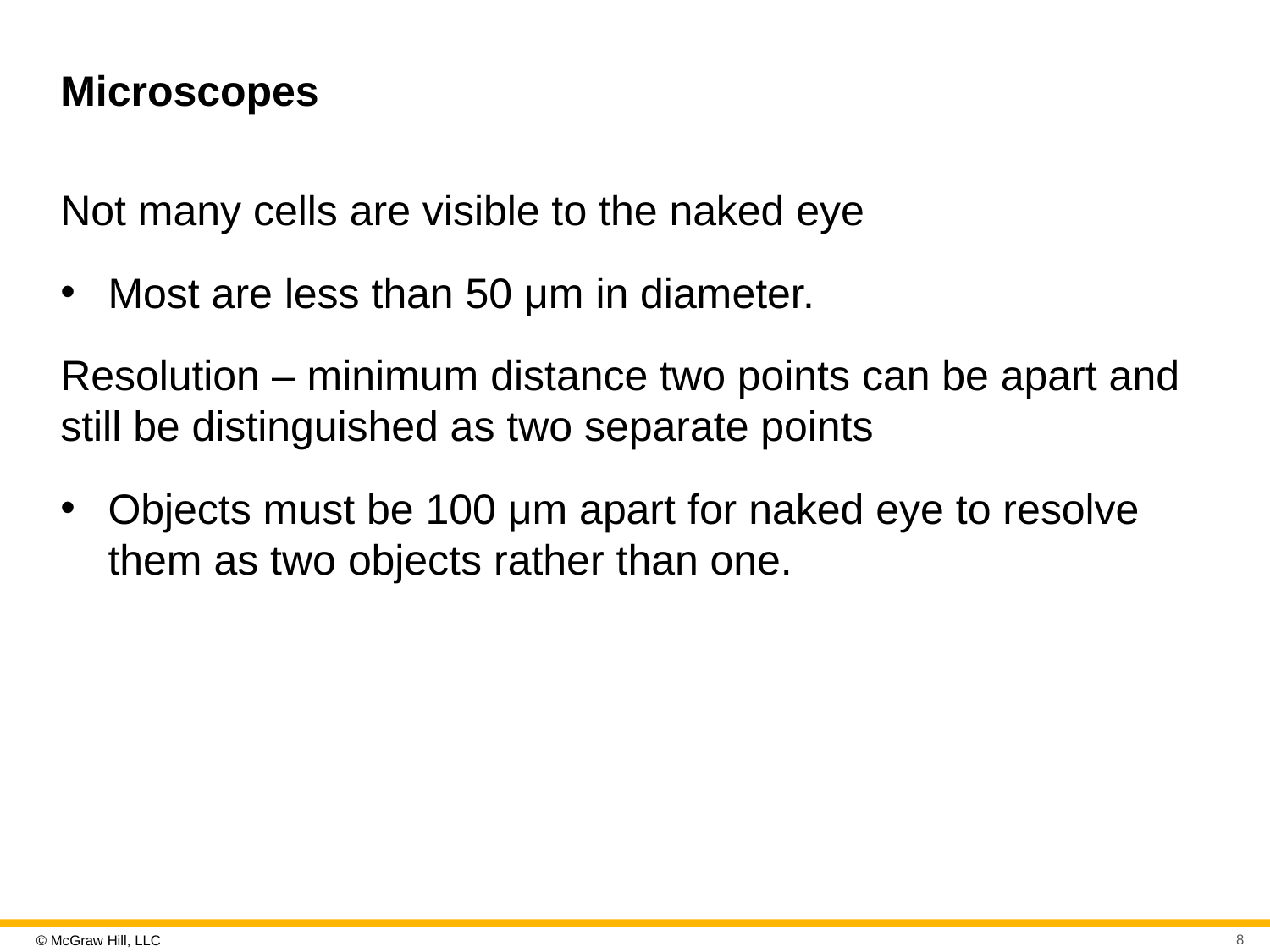

# Microscopes
Not many cells are visible to the naked eye
Most are less than 50 μm in diameter.
Resolution – minimum distance two points can be apart and still be distinguished as two separate points
Objects must be 100 μm apart for naked eye to resolve them as two objects rather than one.
8